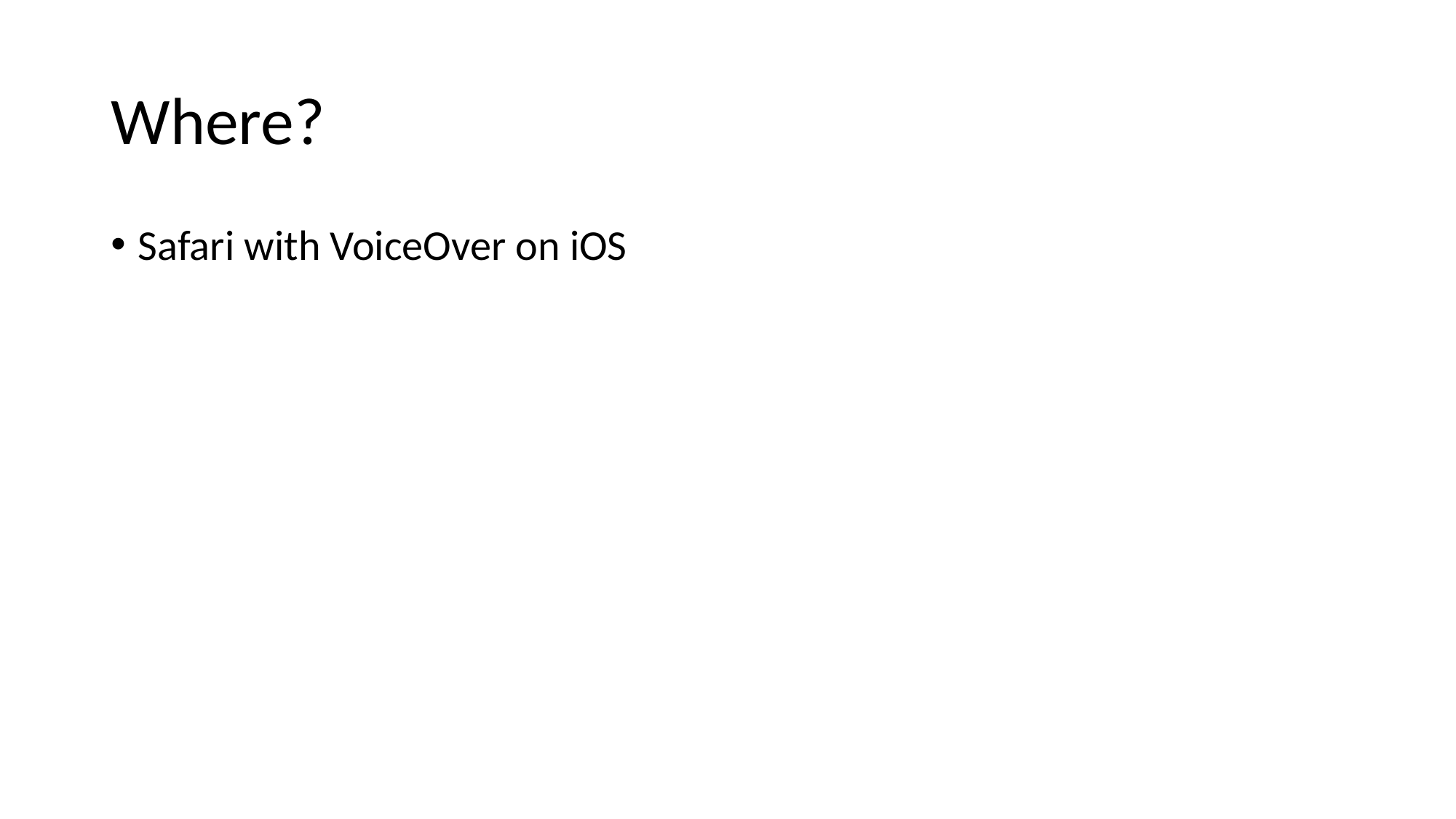

# Where?
Safari with VoiceOver on iOS